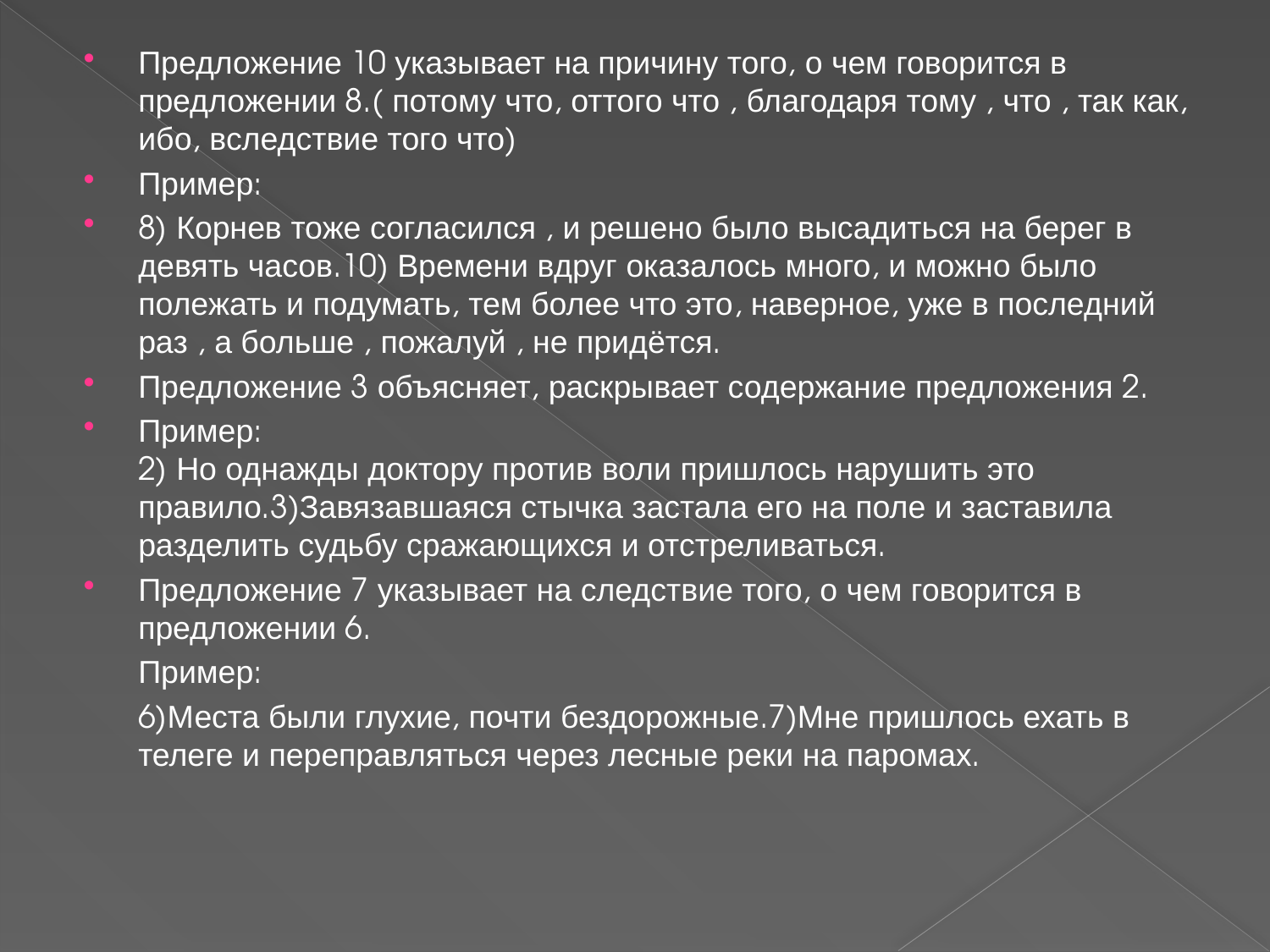

Предложение 10 указывает на причину того, о чем говорится в предложении 8.( потому что, оттого что , благодаря тому , что , так как, ибо, вследствие того что)
Пример:
8) Корнев тоже согласился , и решено было высадиться на берег в девять часов.10) Времени вдруг оказалось много, и можно было полежать и подумать, тем более что это, наверное, уже в последний раз , а больше , пожалуй , не придётся.
Предложение 3 объясняет, раскрывает содержание предложения 2.
Пример:
2) Но однажды доктору против воли пришлось нарушить это правило.3)Завязавшаяся стычка застала его на поле и заставила разделить судьбу сражающихся и отстреливаться.
Предложение 7 указывает на следствие того, о чем говорится в предложении 6.
      Пример:
      6)Места были глухие, почти бездорожные.7)Мне пришлось ехать в телеге и переправляться через лесные реки на паромах.